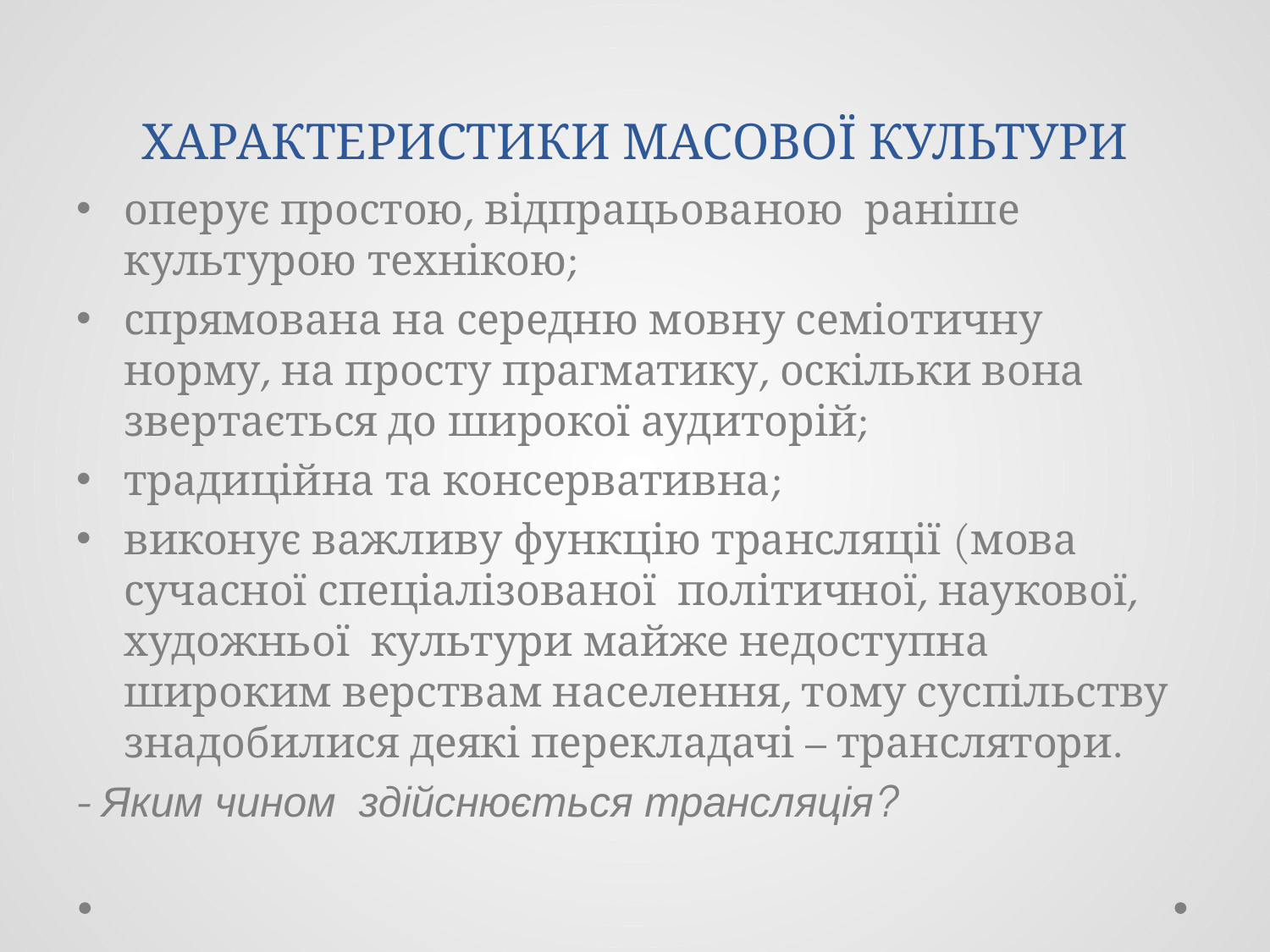

# ХАРАКТЕРИСТИКИ МАСОВОЇ КУЛЬТУРИ
оперує простою, відпрацьованою  раніше культурою технікою;
спрямована на середню мовну семіотичну норму, на просту прагматику, оскільки вона звертається до широкої аудиторій;
традиційна та консервативна;
виконує важливу функцію трансляції (мова сучасної спеціалізованої  політичної, наукової, художньої  культури майже недоступна широким верствам населення, тому суспільству знадобилися деякі перекладачі – транслятори.
- Яким чином  здійснюється трансляція?